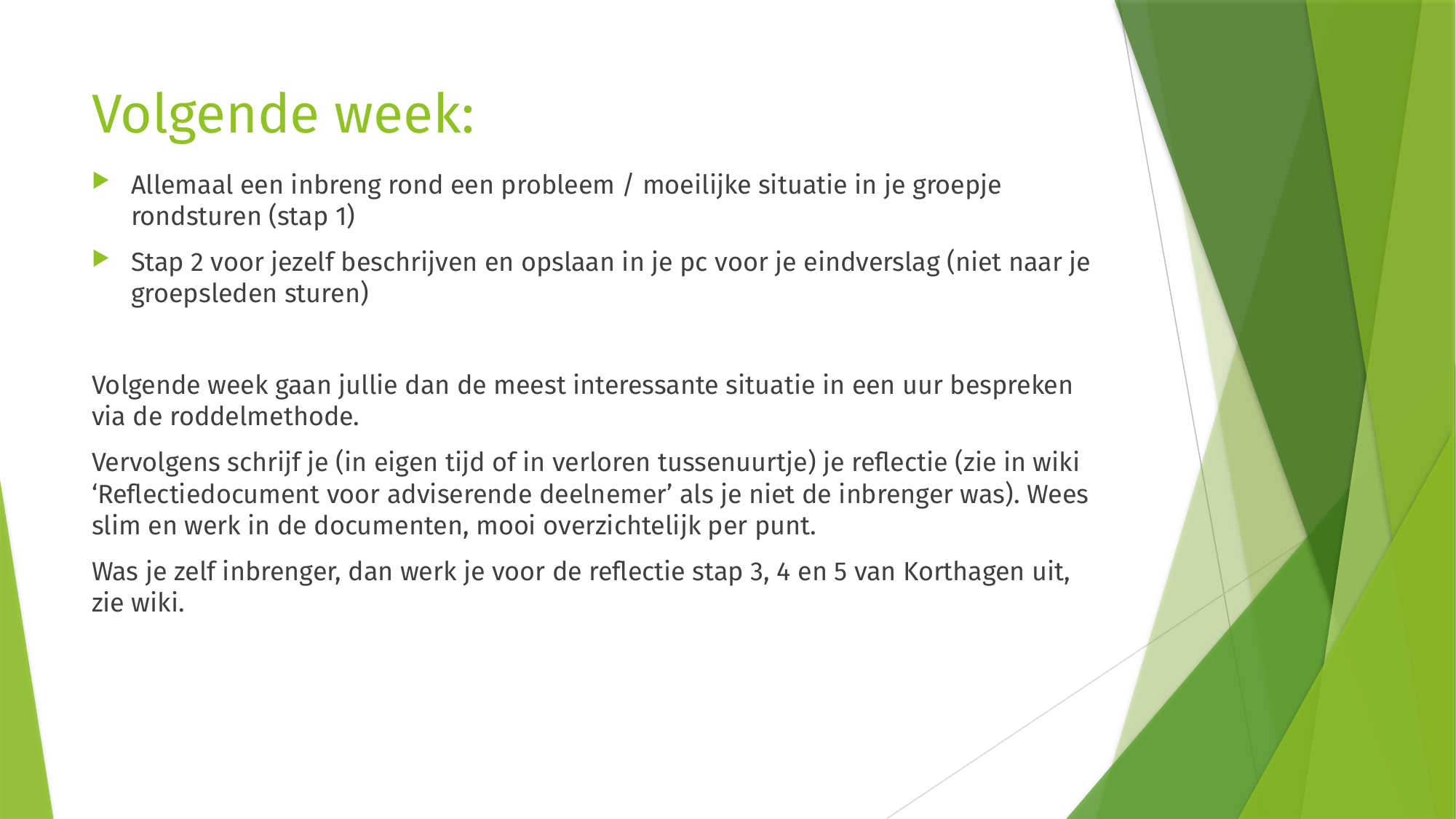

# Volgende week:
Allemaal een inbreng rond een probleem / moeilijke situatie in je groepje rondsturen (stap 1)
Stap 2 voor jezelf beschrijven en opslaan in je pc voor je eindverslag (niet naar je groepsleden sturen)

Volgende week gaan jullie dan de meest interessante situatie in een uur bespreken via de roddelmethode.
Vervolgens schrijf je (in eigen tijd of in verloren tussenuurtje) je reflectie (zie in wiki ‘Reflectiedocument voor adviserende deelnemer’ als je niet de inbrenger was). Wees slim en werk in de documenten, mooi overzichtelijk per punt.
Was je zelf inbrenger, dan werk je voor de reflectie stap 3, 4 en 5 van Korthagen uit, zie wiki.